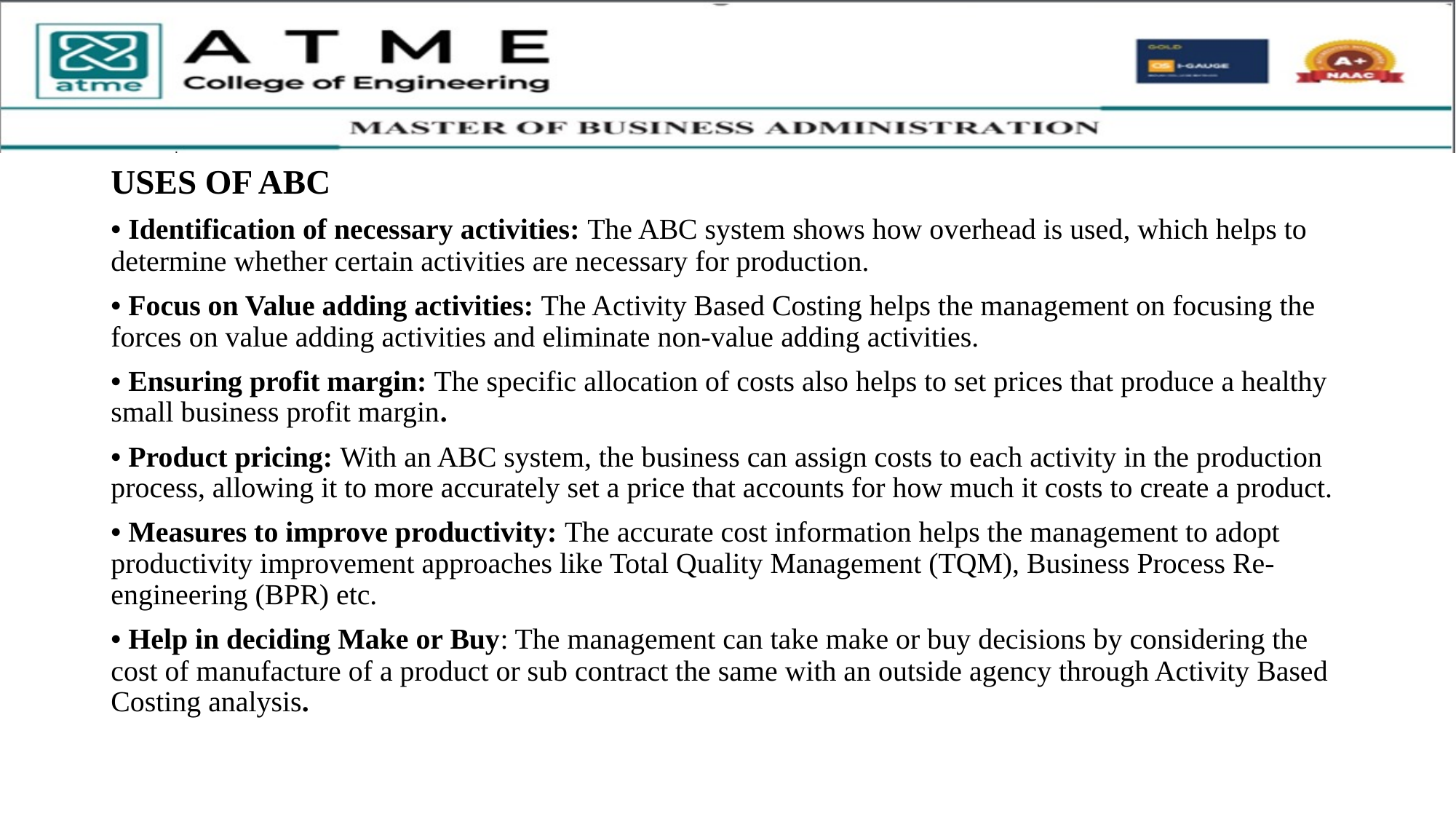

USES OF ABC
• Identification of necessary activities: The ABC system shows how overhead is used, which helps to determine whether certain activities are necessary for production.
• Focus on Value adding activities: The Activity Based Costing helps the management on focusing the forces on value adding activities and eliminate non-value adding activities.
• Ensuring profit margin: The specific allocation of costs also helps to set prices that produce a healthy small business profit margin.
• Product pricing: With an ABC system, the business can assign costs to each activity in the production process, allowing it to more accurately set a price that accounts for how much it costs to create a product.
• Measures to improve productivity: The accurate cost information helps the management to adopt productivity improvement approaches like Total Quality Management (TQM), Business Process Re-engineering (BPR) etc.
• Help in deciding Make or Buy: The management can take make or buy decisions by considering the cost of manufacture of a product or sub contract the same with an outside agency through Activity Based Costing analysis.